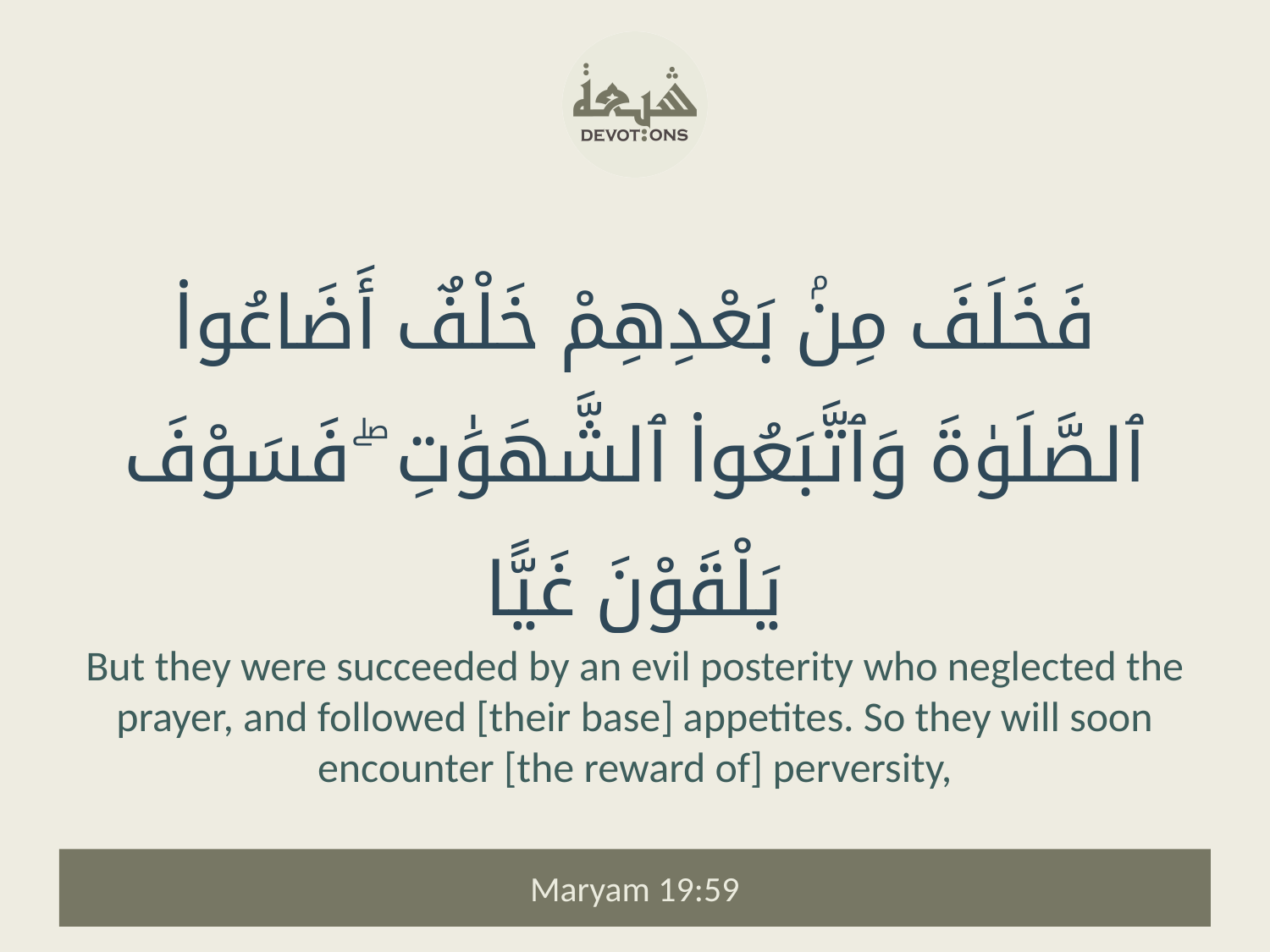

فَخَلَفَ مِنۢ بَعْدِهِمْ خَلْفٌ أَضَاعُوا۟ ٱلصَّلَوٰةَ وَٱتَّبَعُوا۟ ٱلشَّهَوَٰتِ ۖ فَسَوْفَ يَلْقَوْنَ غَيًّا
But they were succeeded by an evil posterity who neglected the prayer, and followed [their base] appetites. So they will soon encounter [the reward of] perversity,
Maryam 19:59